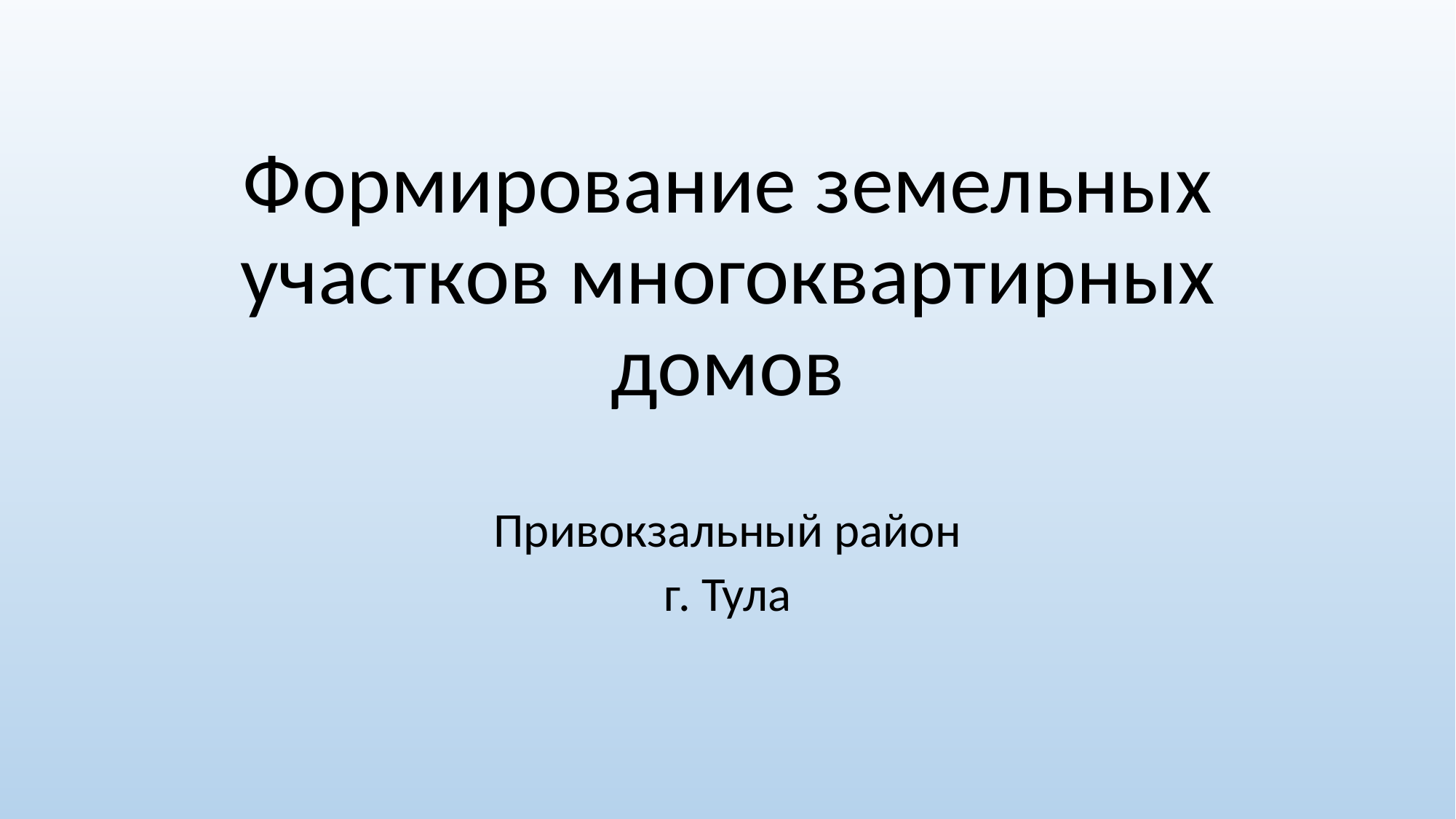

# Формирование земельных участков многоквартирных домов

Привокзальный район
г. Тула